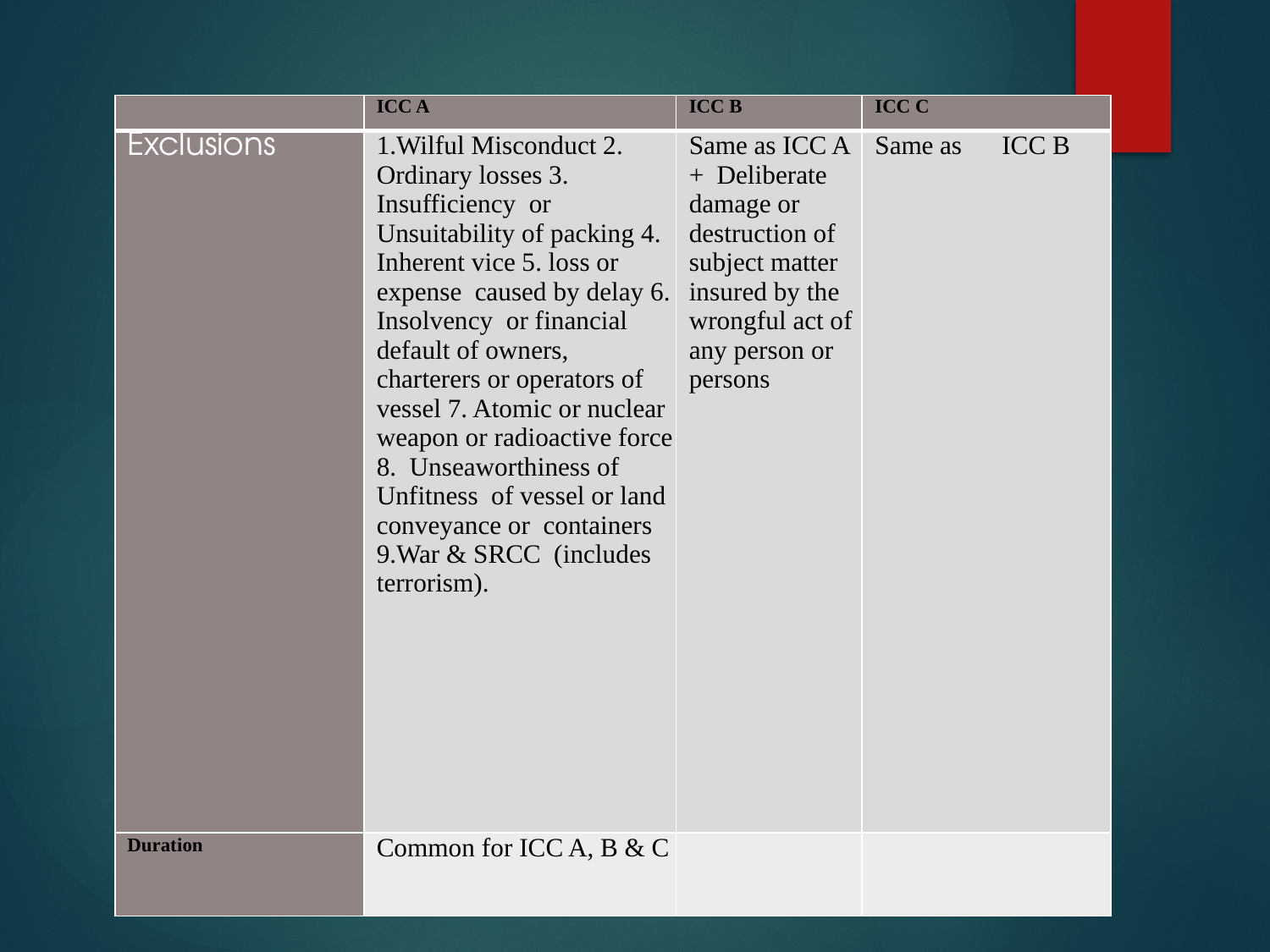

|  | ICC A | ICC B | ICC C |
| --- | --- | --- | --- |
| Exclusions | 1.Wilful Misconduct 2. Ordinary losses 3. Insufficiency or Unsuitability of packing 4. Inherent vice 5. loss or expense caused by delay 6. Insolvency or financial default of owners, charterers or operators of vessel 7. Atomic or nuclear weapon or radioactive force 8. Unseaworthiness of Unfitness of vessel or land conveyance or containers 9.War & SRCC (includes terrorism). | Same as ICC A + Deliberate damage or destruction of subject matter insured by the wrongful act of any person or persons | Same as ICC B |
| Duration | Common for ICC A, B & C |  |  |